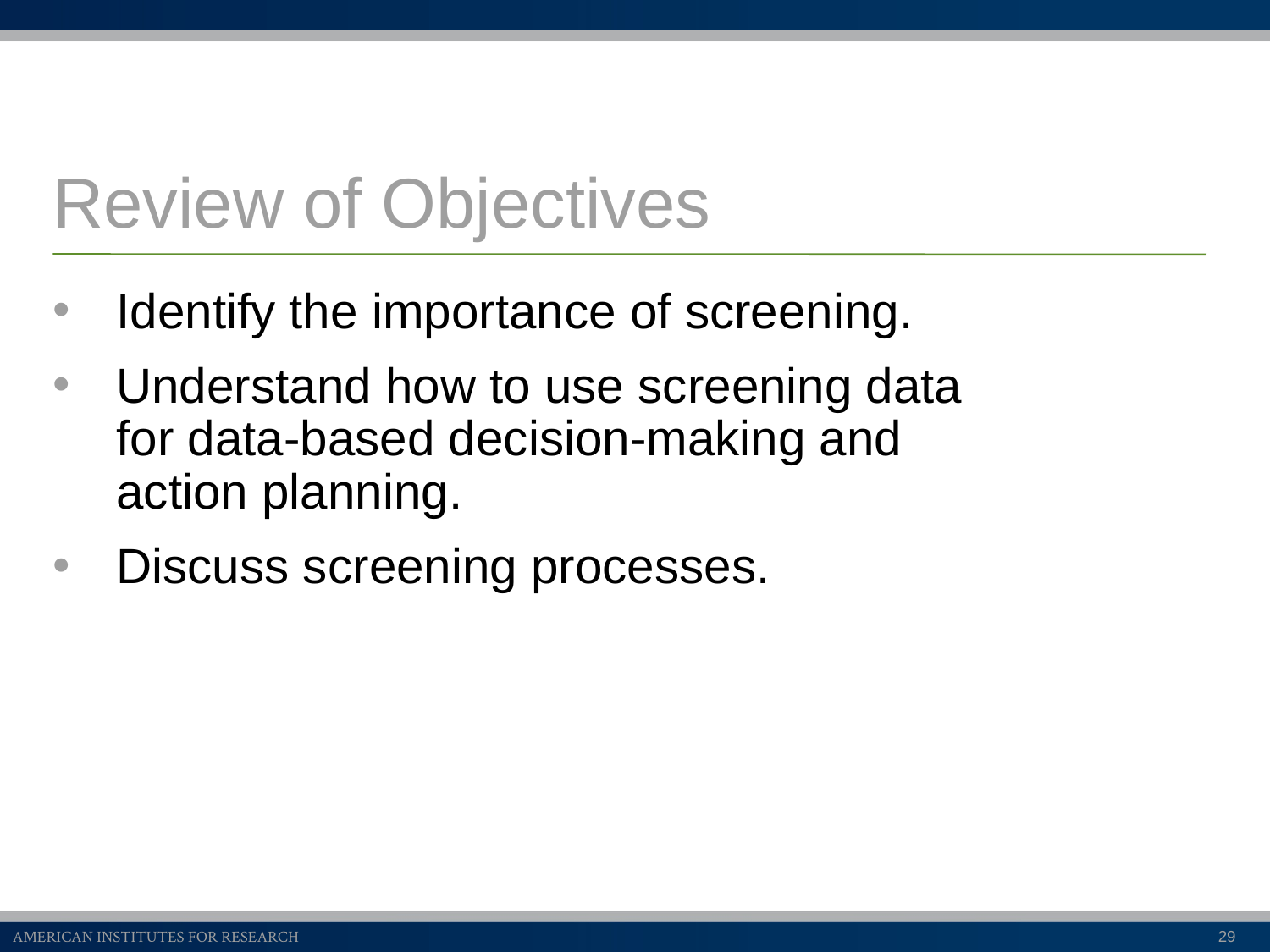

# Review of Objectives
Identify the importance of screening.
Understand how to use screening data
for data-based decision-making and
action planning.
Discuss screening processes.

29